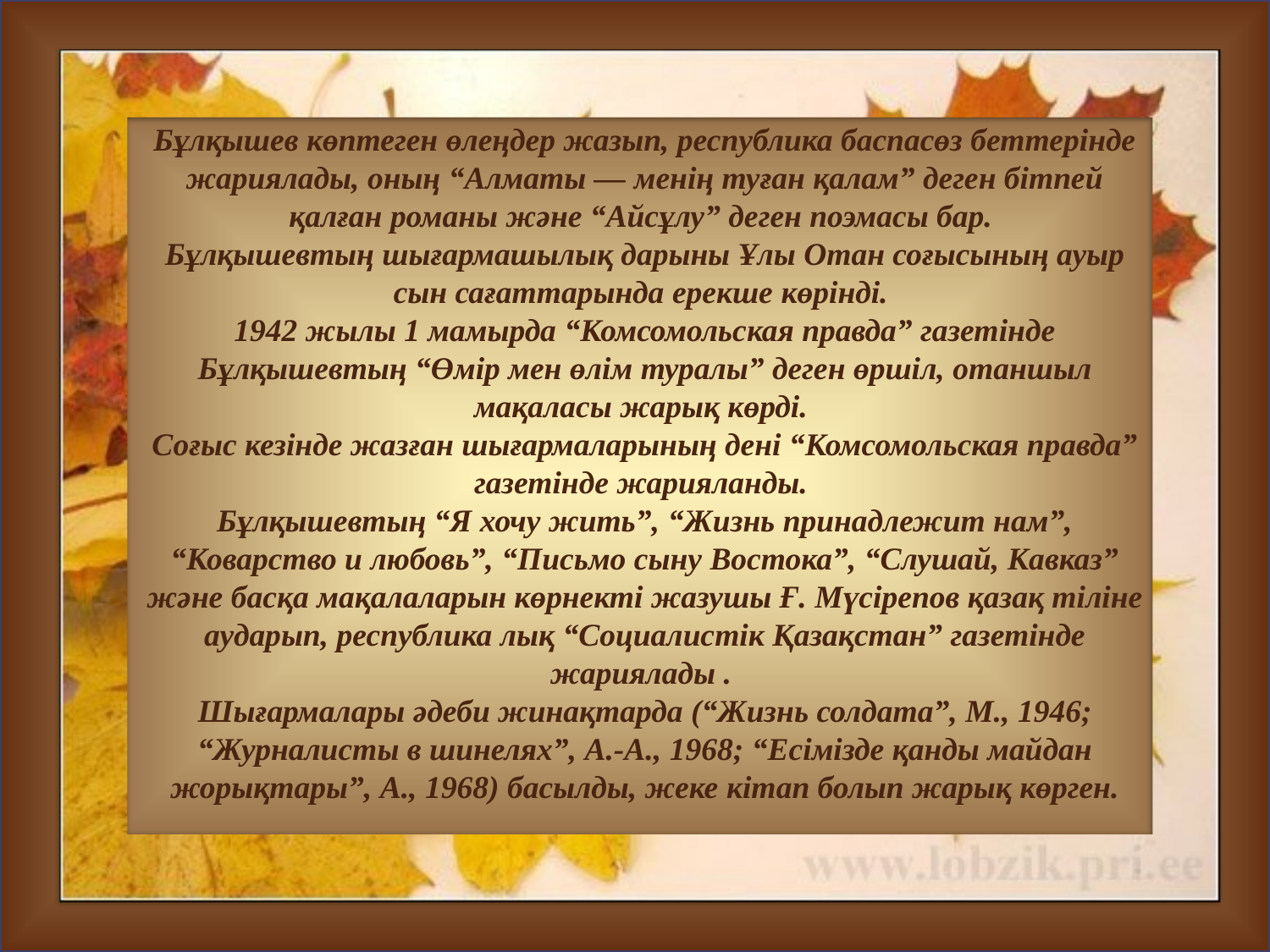

# Бұлқышев көптеген өлеңдер жазып, республика баспасөз беттерінде жариялады, оның “Алматы — менің туған қалам” деген бітпей қалған романы және “Айсұлу” деген поэмасы бар. Бұлқышевтың шығармашылық дарыны Ұлы Отан соғысының ауыр сын сағаттарында ерекше көрінді. 1942 жылы 1 мамырда “Комсомольская правда” газетінде Бұлқышевтың “Өмір мен өлім туралы” деген өршіл, отаншыл мақаласы жарық көрді. Соғыс кезінде жазған шығармаларының дені “Комсомольская правда” газетінде жарияланды. Бұлқышевтың “Я хочу жить”, “Жизнь принадлежит нам”, “Коварство и любовь”, “Письмо сыну Востока”, “Слушай, Кавказ” және басқа мақалаларын көрнекті жазушы Ғ. Мүсірепов қазақ тіліне аударып, республика лық “Социалистік Қазақстан” газетінде жариялады .  Шығармалары әдеби жинақтарда (“Жизнь солдата”, М., 1946; “Журналисты в шинелях”, А.-А., 1968; “Есімізде қанды майдан жорықтары”, А., 1968) басылды, жеке кітап болып жарық көрген.